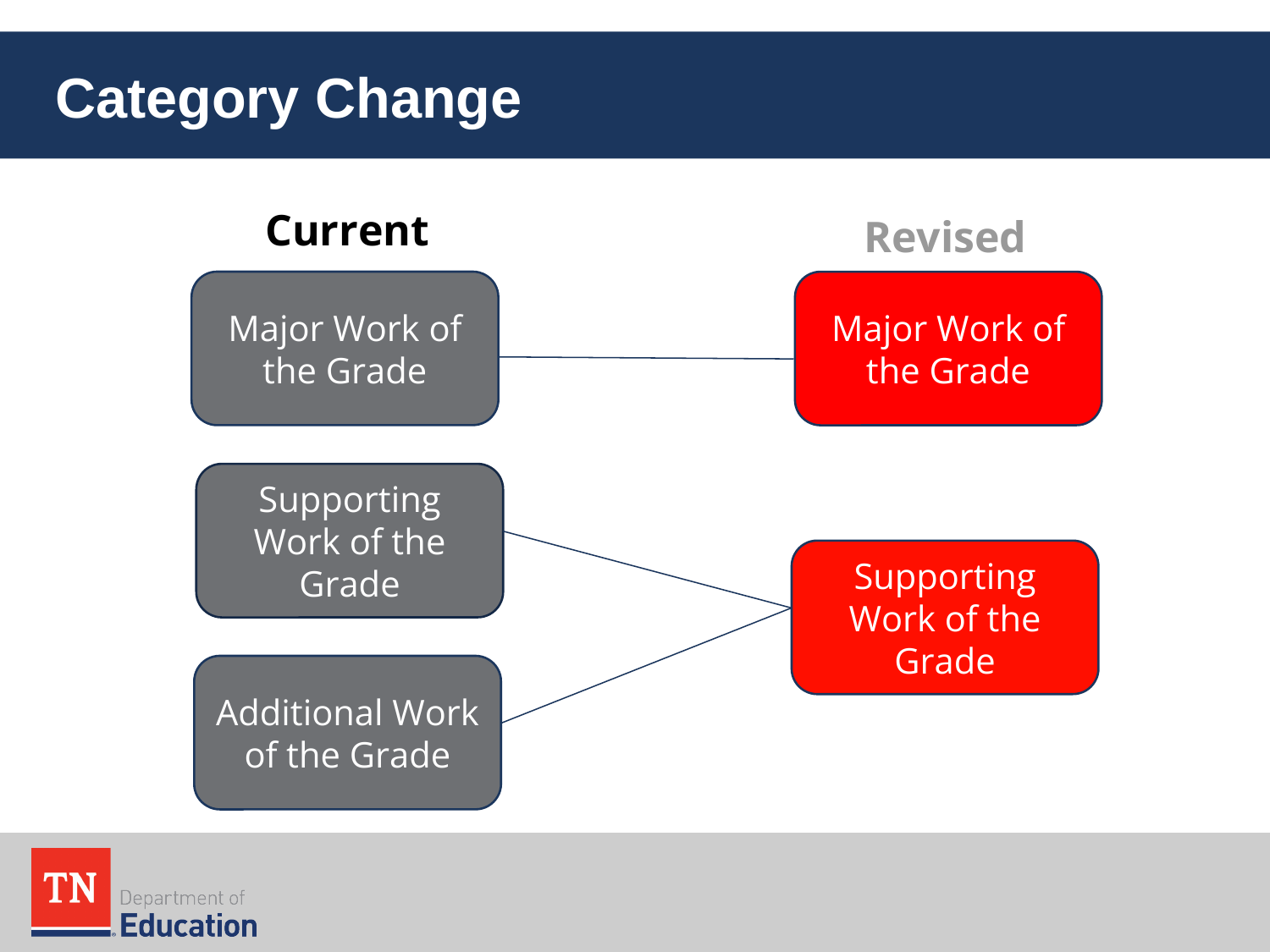

# Category Change
Current
Revised
Major Work of the Grade
Major Work of the Grade
Supporting Work of the Grade
Supporting Work of the Grade
Additional Work of the Grade